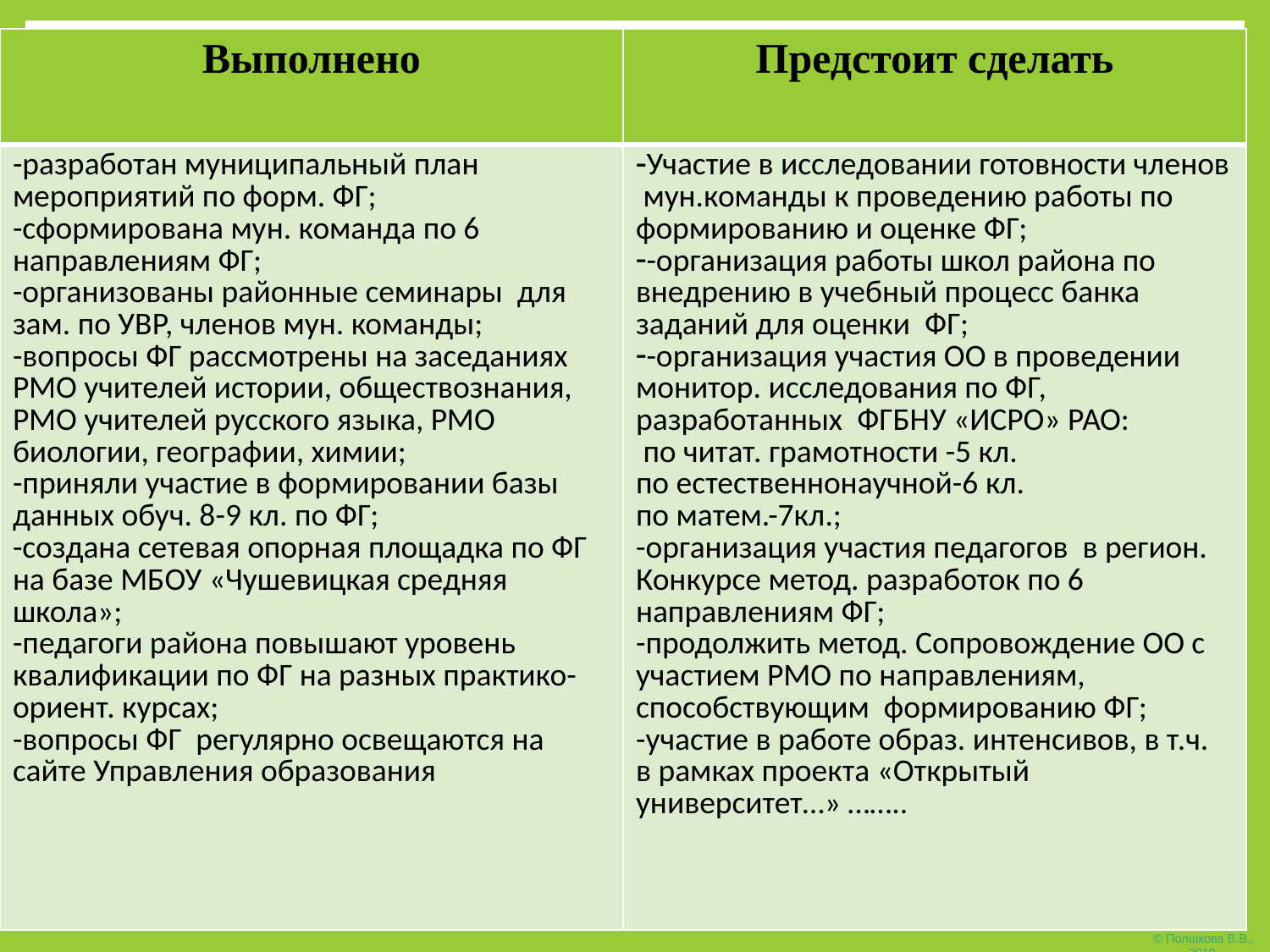

| Выполнено | Предстоит сделать |
| --- | --- |
| -разработан муниципальный план мероприятий по форм. ФГ; -сформирована мун. команда по 6 направлениям ФГ; -организованы районные семинары для зам. по УВР, членов мун. команды; -вопросы ФГ рассмотрены на заседаниях РМО учителей истории, обществознания, РМО учителей русского языка, РМО биологии, географии, химии; -приняли участие в формировании базы данных обуч. 8-9 кл. по ФГ; -создана сетевая опорная площадка по ФГ на базе МБОУ «Чушевицкая средняя школа»; -педагоги района повышают уровень квалификации по ФГ на разных практико-ориент. курсах; -вопросы ФГ регулярно освещаются на сайте Управления образования | Участие в исследовании готовности членов мун.команды к проведению работы по формированию и оценке ФГ; -организация работы школ района по внедрению в учебный процесс банка заданий для оценки ФГ; -организация участия ОО в проведении монитор. исследования по ФГ, разработанных ФГБНУ «ИСРО» РАО: по читат. грамотности -5 кл. по естественнонаучной-6 кл. по матем.-7кл.; -организация участия педагогов в регион. Конкурсе метод. разработок по 6 направлениям ФГ; -продолжить метод. Сопровождение ОО с участием РМО по направлениям, способствующим формированию ФГ; -участие в работе образ. интенсивов, в т.ч. в рамках проекта «Открытый университет…» …….. |